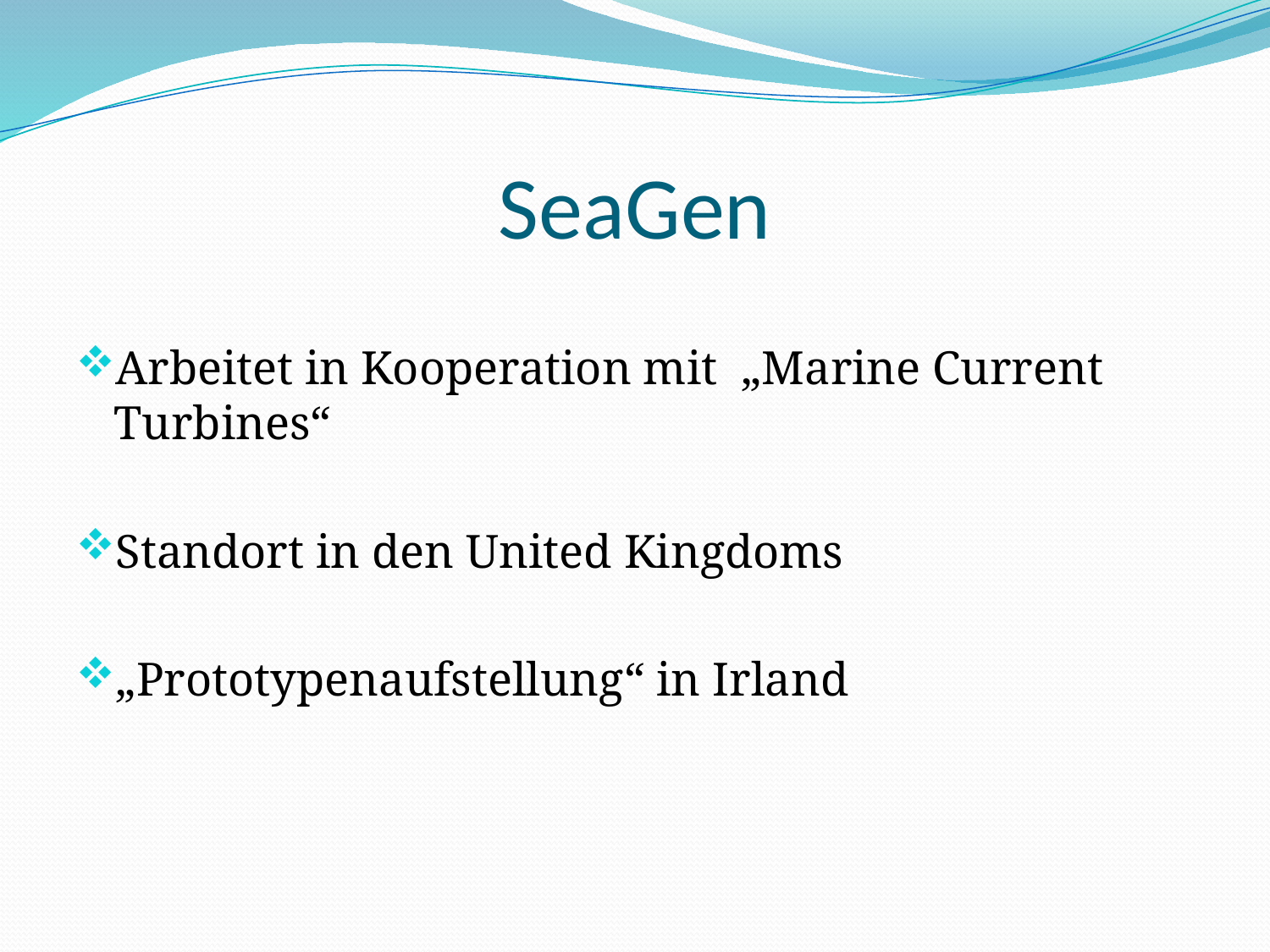

# SeaGen

Arbeitet in Kooperation mit  „Marine Current Turbines“

Standort in den United Kingdoms

„Prototypenaufstellung“ in Irland